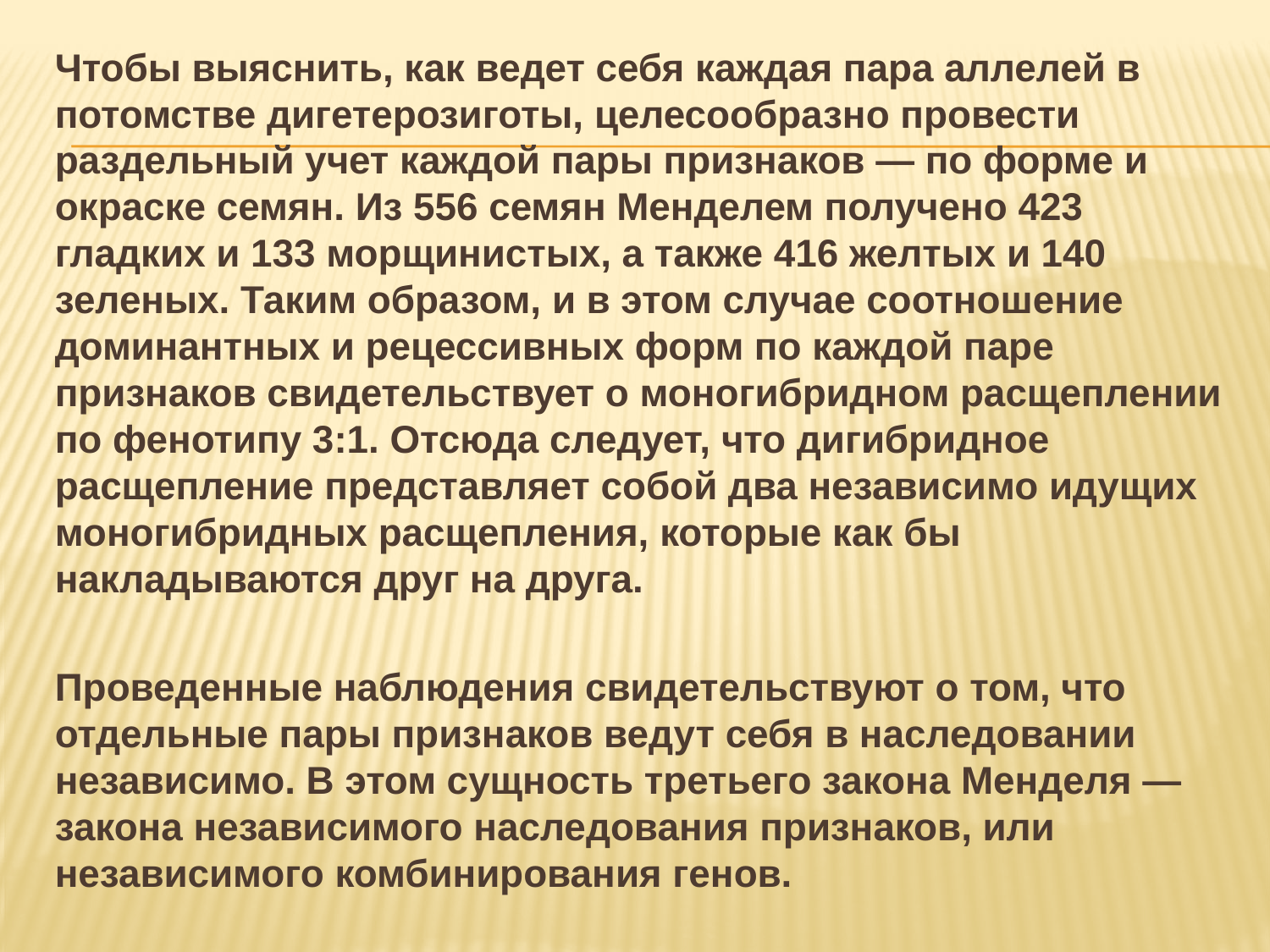

Чтобы выяснить, как ведет себя каждая пара аллелей в потомстве дигетерозиготы, целесообразно провести раздельный учет каждой пары признаков — по форме и окраске семян. Из 556 семян Менделем получено 423 гладких и 133 морщинистых, а также 416 желтых и 140 зеленых. Таким образом, и в этом случае соотношение доминантных и рецессивных форм по каждой паре признаков свидетельствует о моногибридном расщеплении по фенотипу 3:1. Отсюда следует, что дигибридное расщепление представляет собой два независимо идущих моногибридных расщепления, которые как бы накладываются друг на друга.

Проведенные наблюдения свидетельствуют о том, что отдельные пары признаков ведут себя в наследовании независимо. В этом сущность третьего закона Менделя — закона независимого наследования признаков, или независимого комбинирования генов.
#